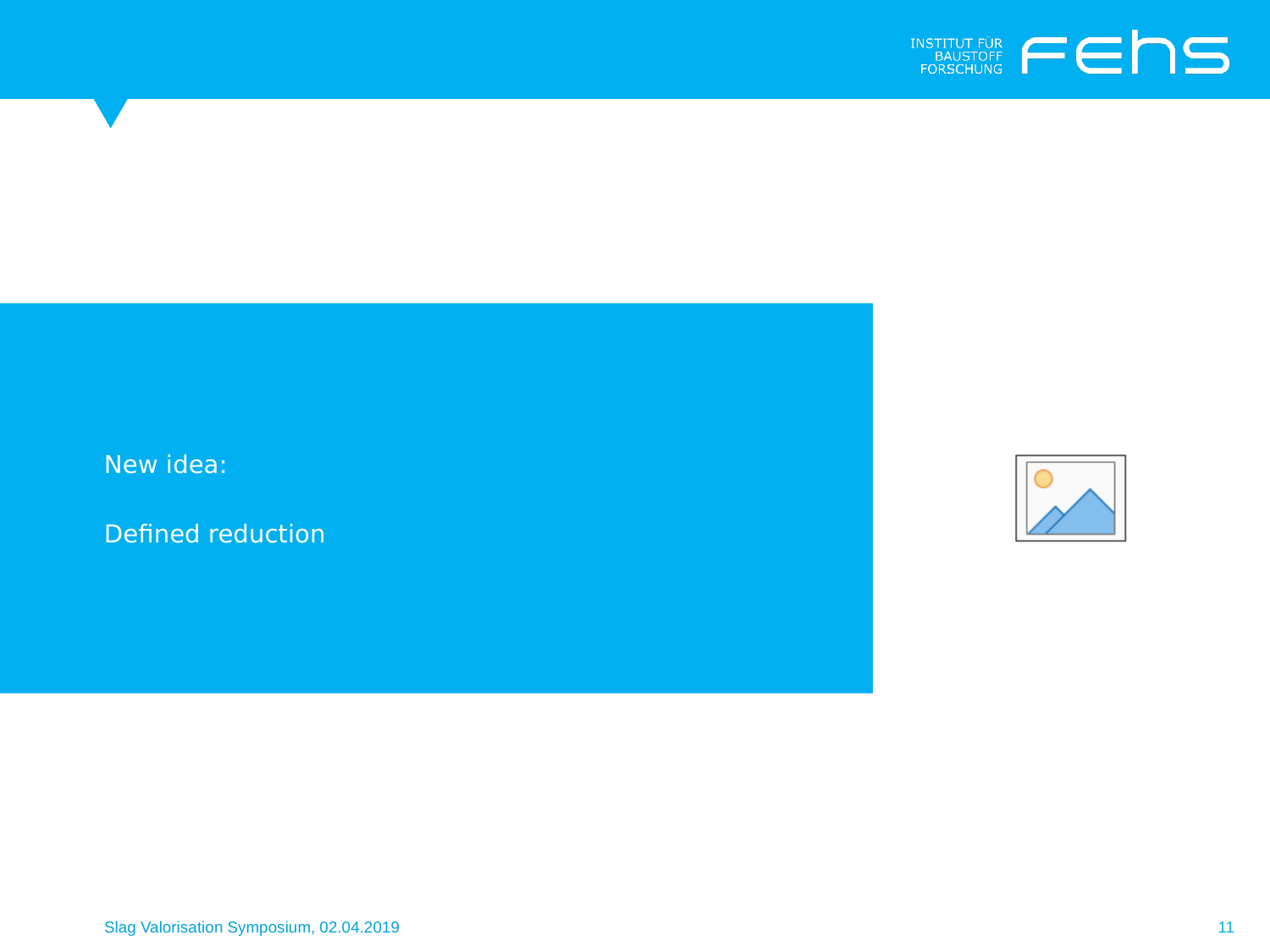

New idea:

Defined reduction
Slag Valorisation Symposium, 02.04.2019
11